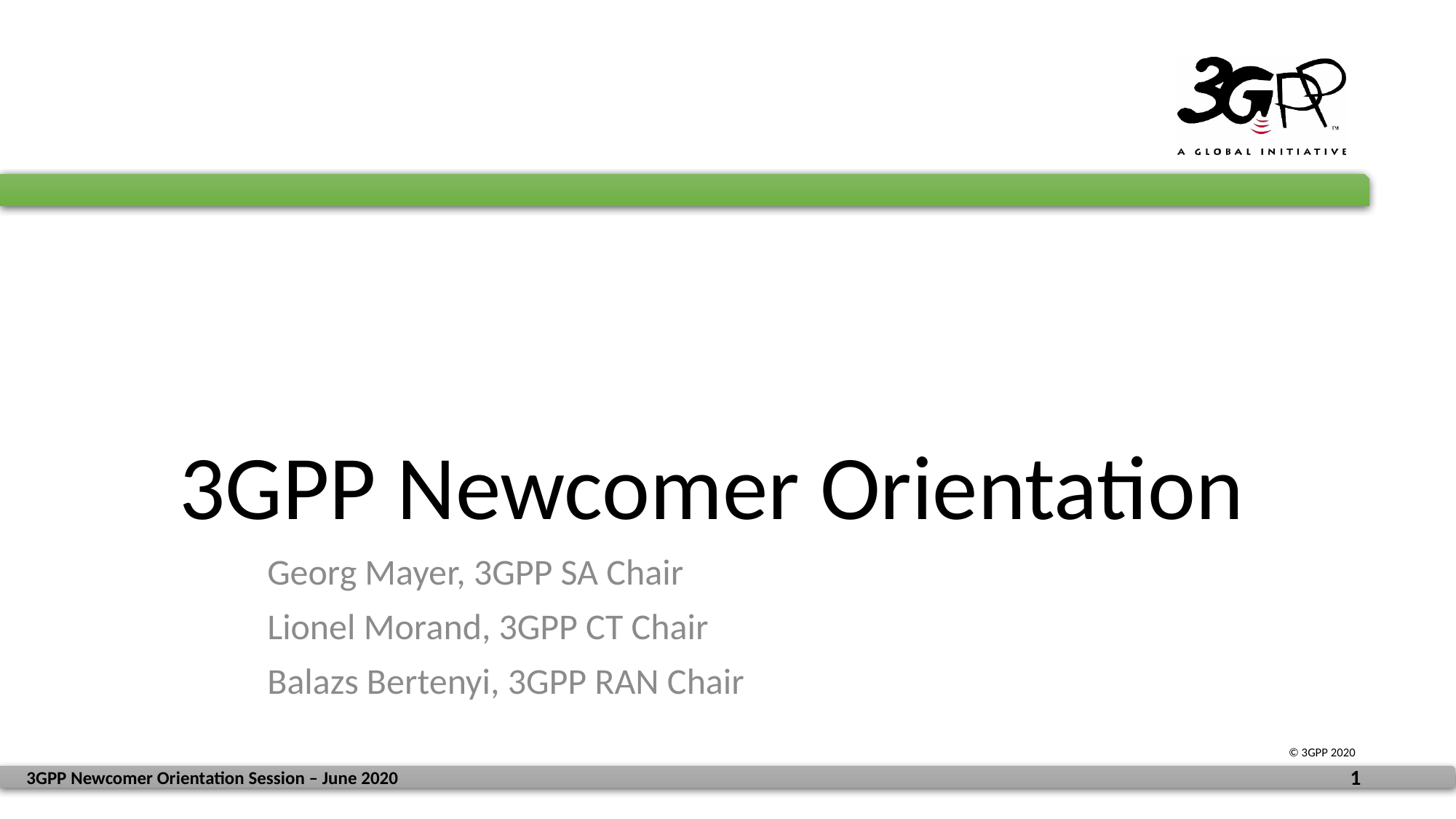

# 3GPP Newcomer Orientation
Georg Mayer, 3GPP SA Chair
Lionel Morand, 3GPP CT Chair
Balazs Bertenyi, 3GPP RAN Chair